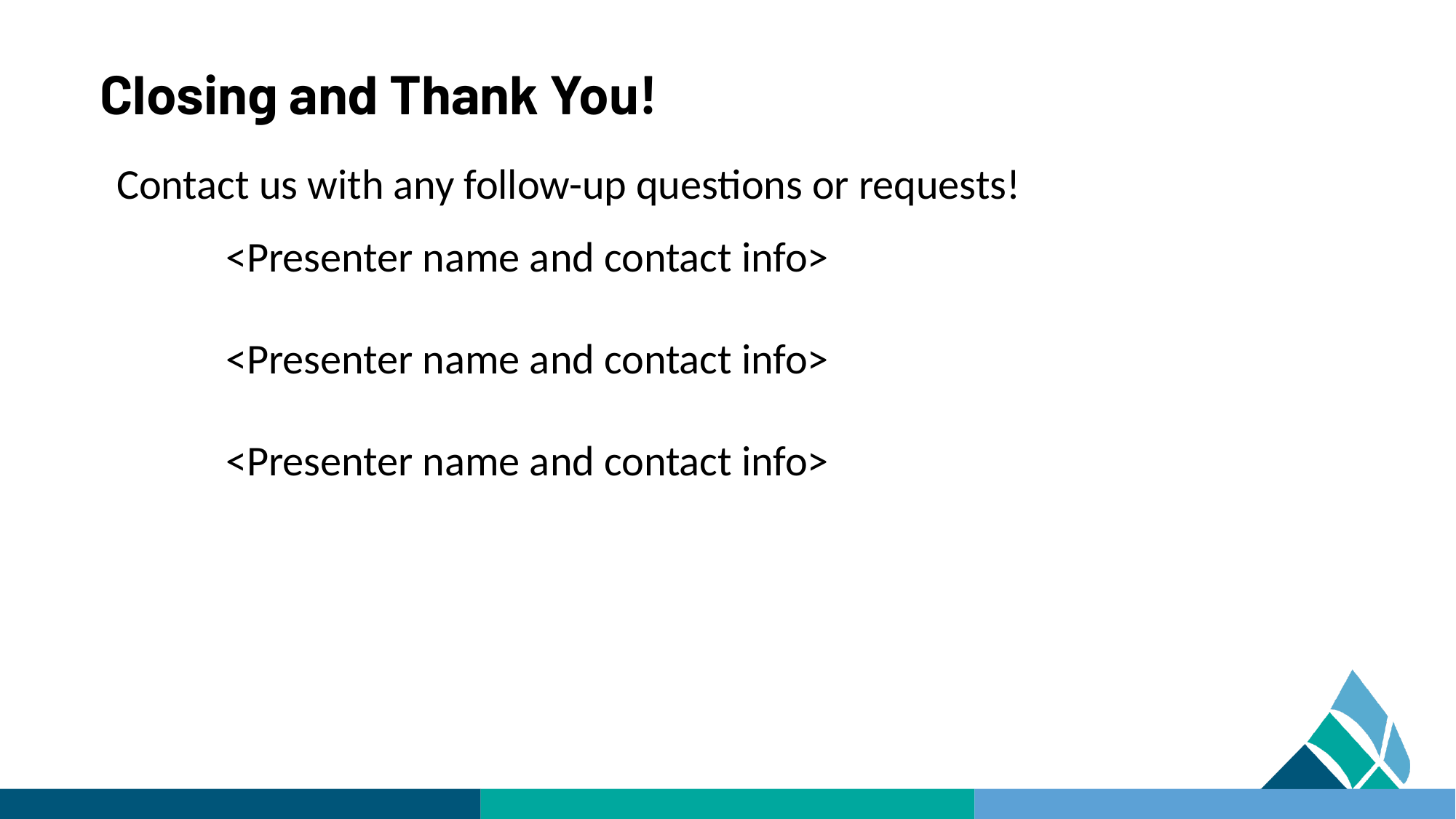

# Closing and Thank You!
Contact us with any follow-up questions or requests!

	<Presenter name and contact info>

	<Presenter name and contact info>

	<Presenter name and contact info>